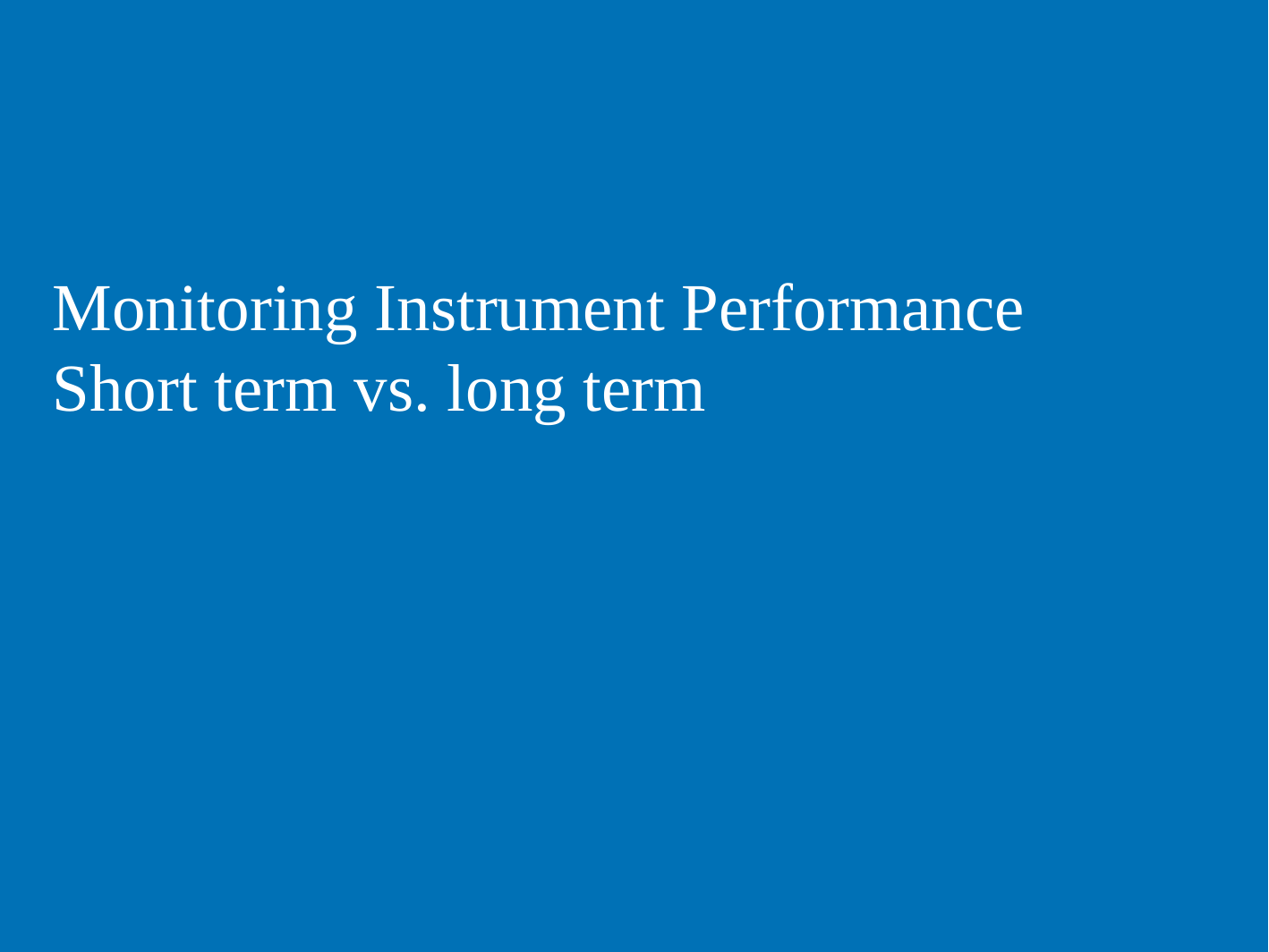

# Monitoring Instrument Performance Short term vs. long term